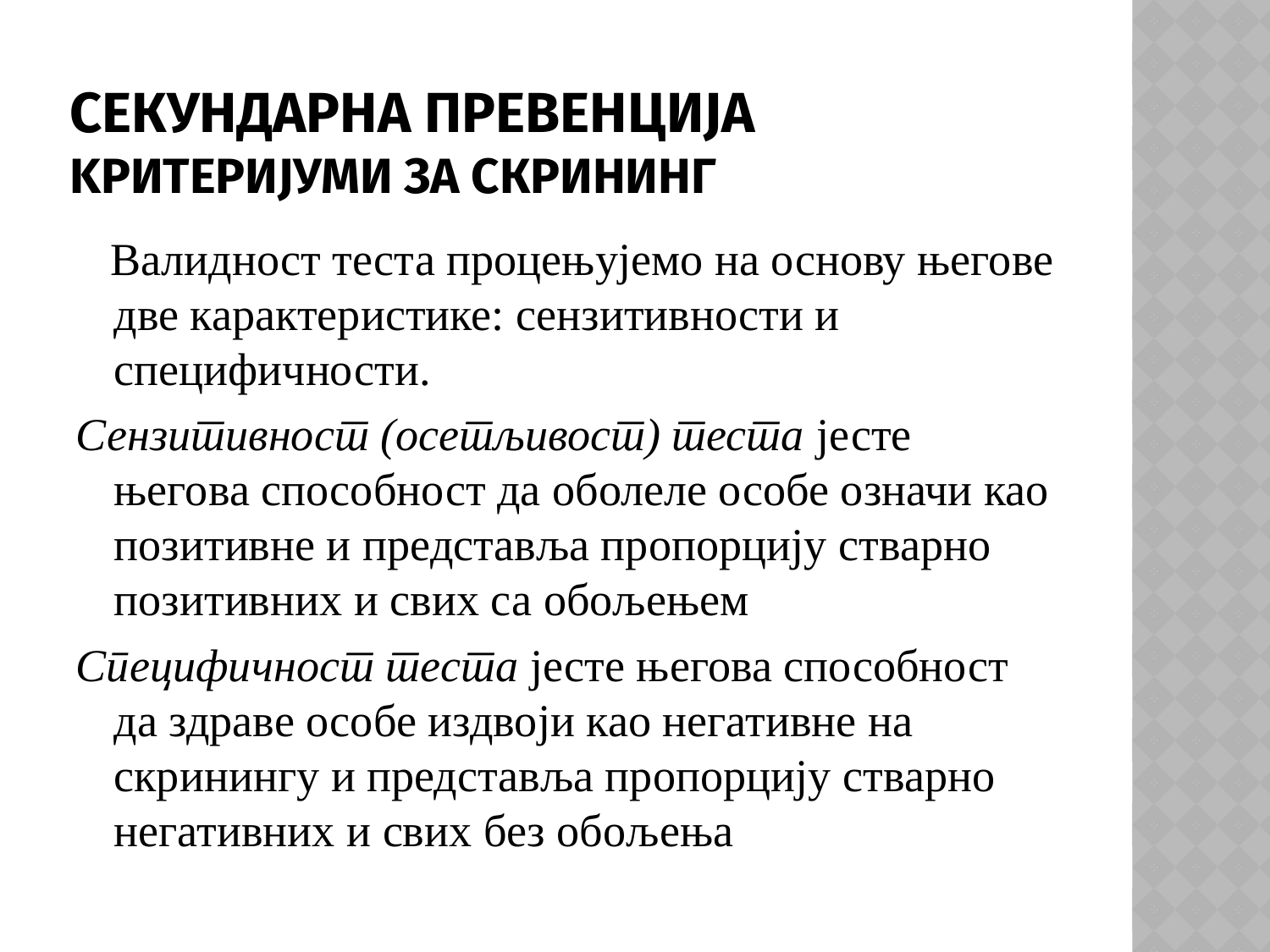

# Секундарна превенција kритеријуми за скрининг
   Валидност теста процењујемо на основу његове две карактеристике: сензитивности и специфичности.
Сензитивност (осетљивост) теста јесте његова способност да оболеле особе означи као позитивне и представља пропорцију стварно позитивних и свих са обољењем
Специфичност теста јесте његова способност да здраве особе издвоји као негативне на скринингу и представља пропорцију стварно негативних и свих без обољења